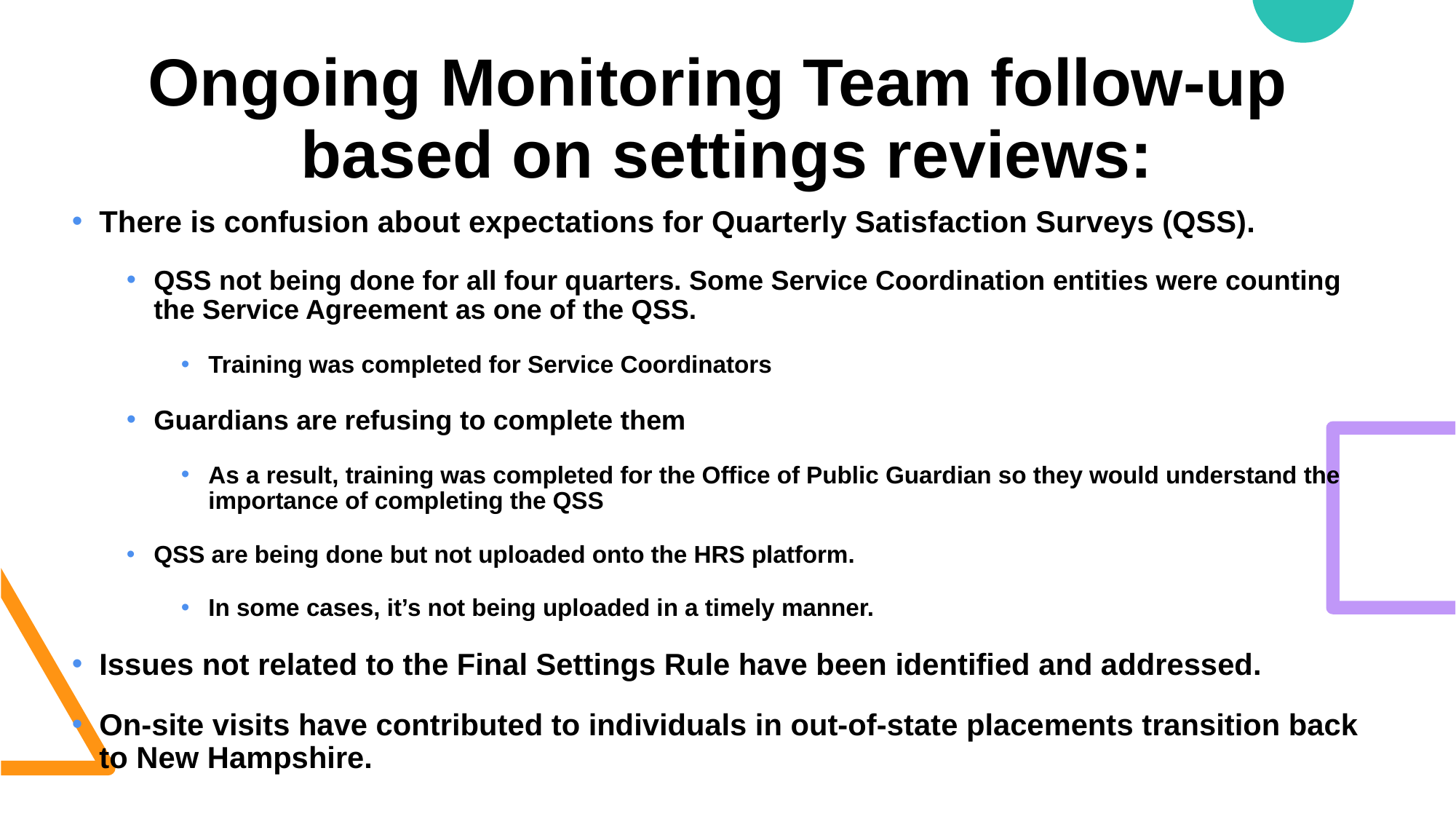

# Ongoing Monitoring Team follow-up based on settings reviews:
There is confusion about expectations for Quarterly Satisfaction Surveys (QSS).
QSS not being done for all four quarters. Some Service Coordination entities were counting the Service Agreement as one of the QSS.
Training was completed for Service Coordinators
Guardians are refusing to complete them
As a result, training was completed for the Office of Public Guardian so they would understand the importance of completing the QSS
QSS are being done but not uploaded onto the HRS platform.
In some cases, it’s not being uploaded in a timely manner.
Issues not related to the Final Settings Rule have been identified and addressed.
On-site visits have contributed to individuals in out-of-state placements transition back to New Hampshire.